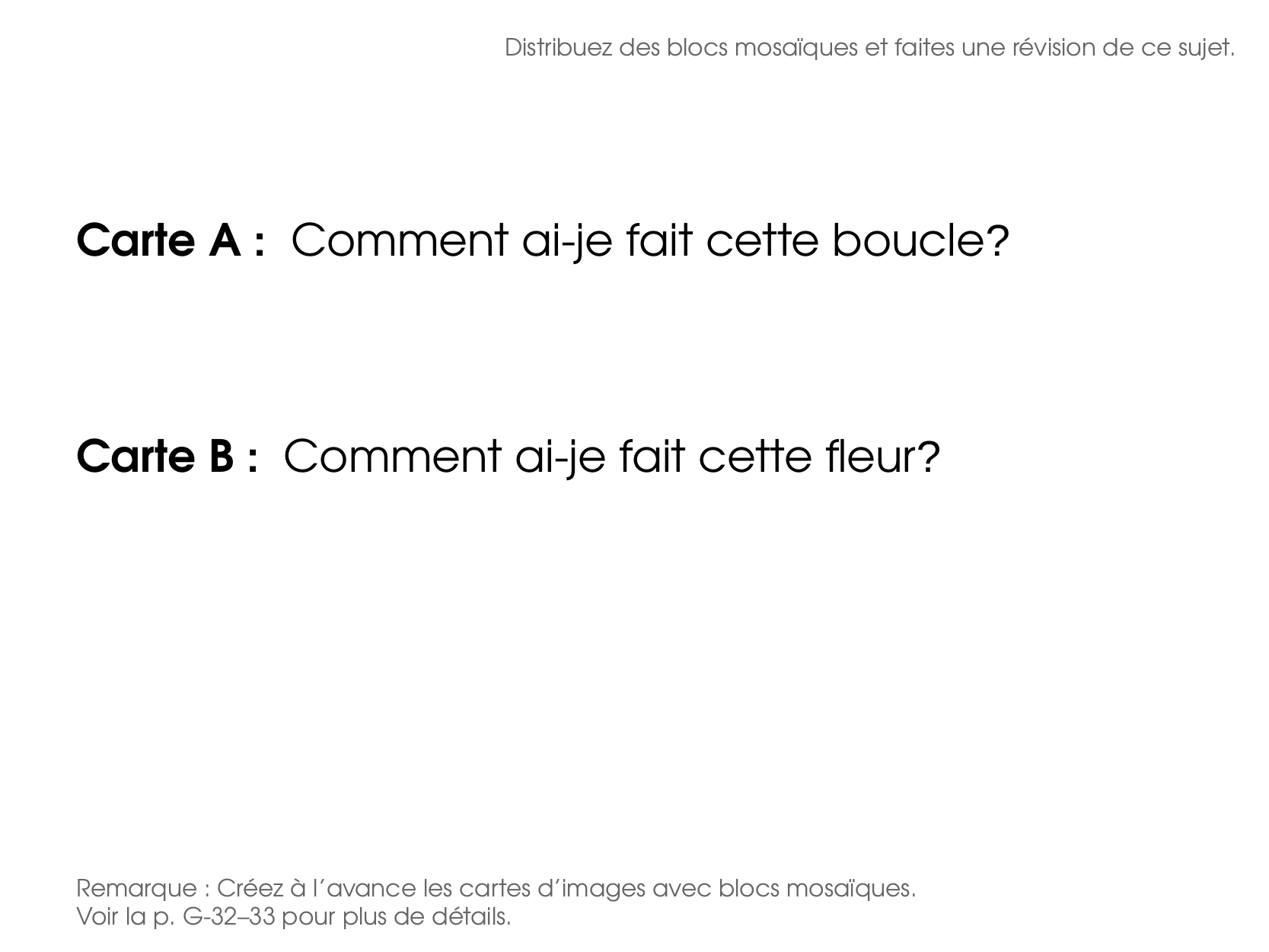

Distribuez des blocs mosaïques et faites une révision de ce sujet.
Carte A :  Comment ai-je fait cette boucle?
Carte B :  Comment ai-je fait cette fleur?
Remarque : Créez à l’avance les cartes d’images avec blocs mosaïques.
Voir la p. G-32–33 pour plus de détails.